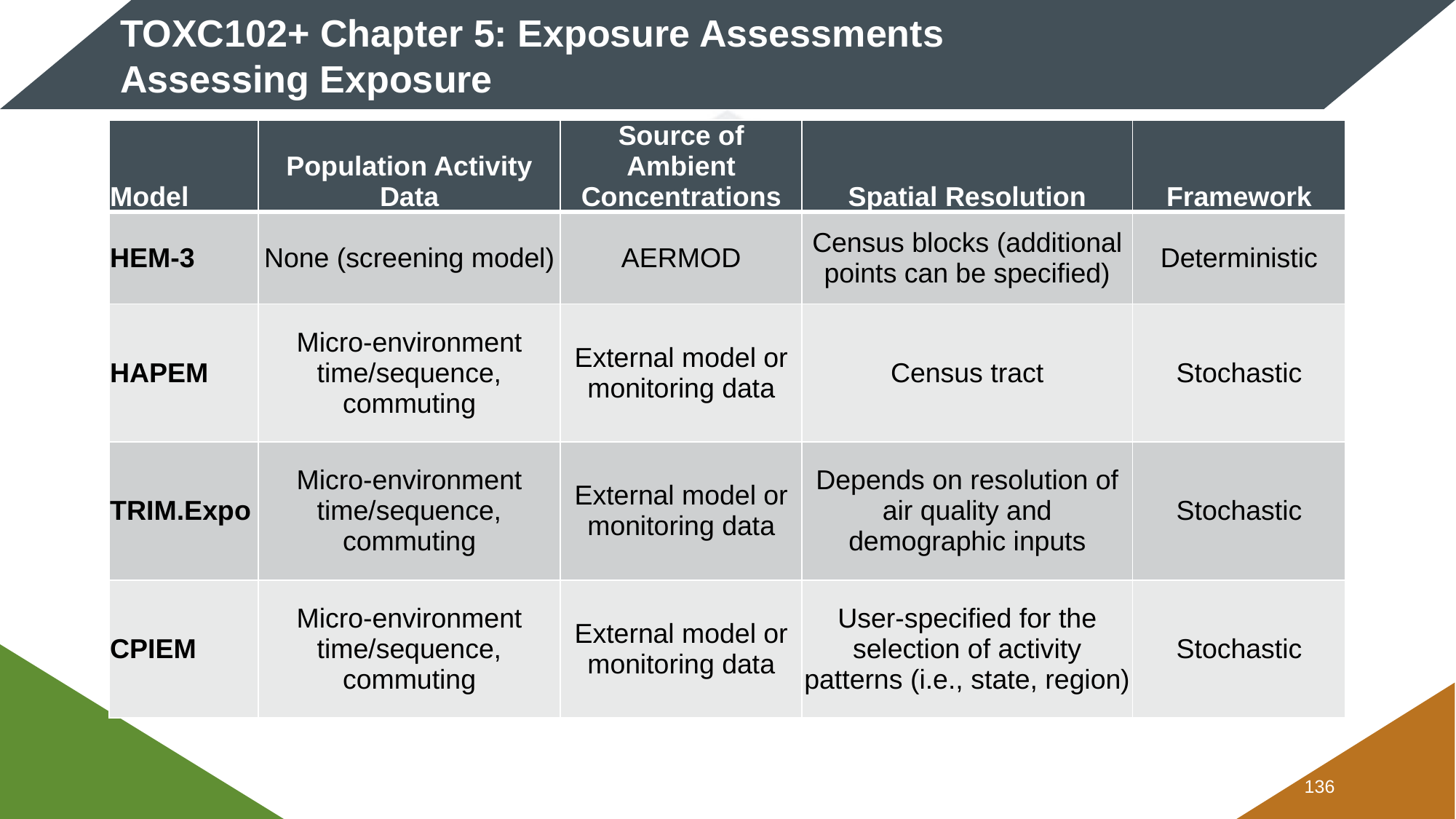

# TOXC102+ Chapter 5: Exposure Assessments Assessing Exposure
| Model | Population Activity Data | Source of Ambient Concentrations | Spatial Resolution | Framework |
| --- | --- | --- | --- | --- |
| HEM-3 | None (screening model) | AERMOD | Census blocks (additional points can be specified) | Deterministic |
| HAPEM | Micro-environment time/sequence, commuting | External model or monitoring data | Census tract | Stochastic |
| TRIM.Expo | Micro-environment time/sequence, commuting | External model or monitoring data | Depends on resolution of air quality and demographic inputs | Stochastic |
| CPIEM | Micro-environment time/sequence, commuting | External model or monitoring data | User-specified for the selection of activity patterns (i.e., state, region) | Stochastic |
136